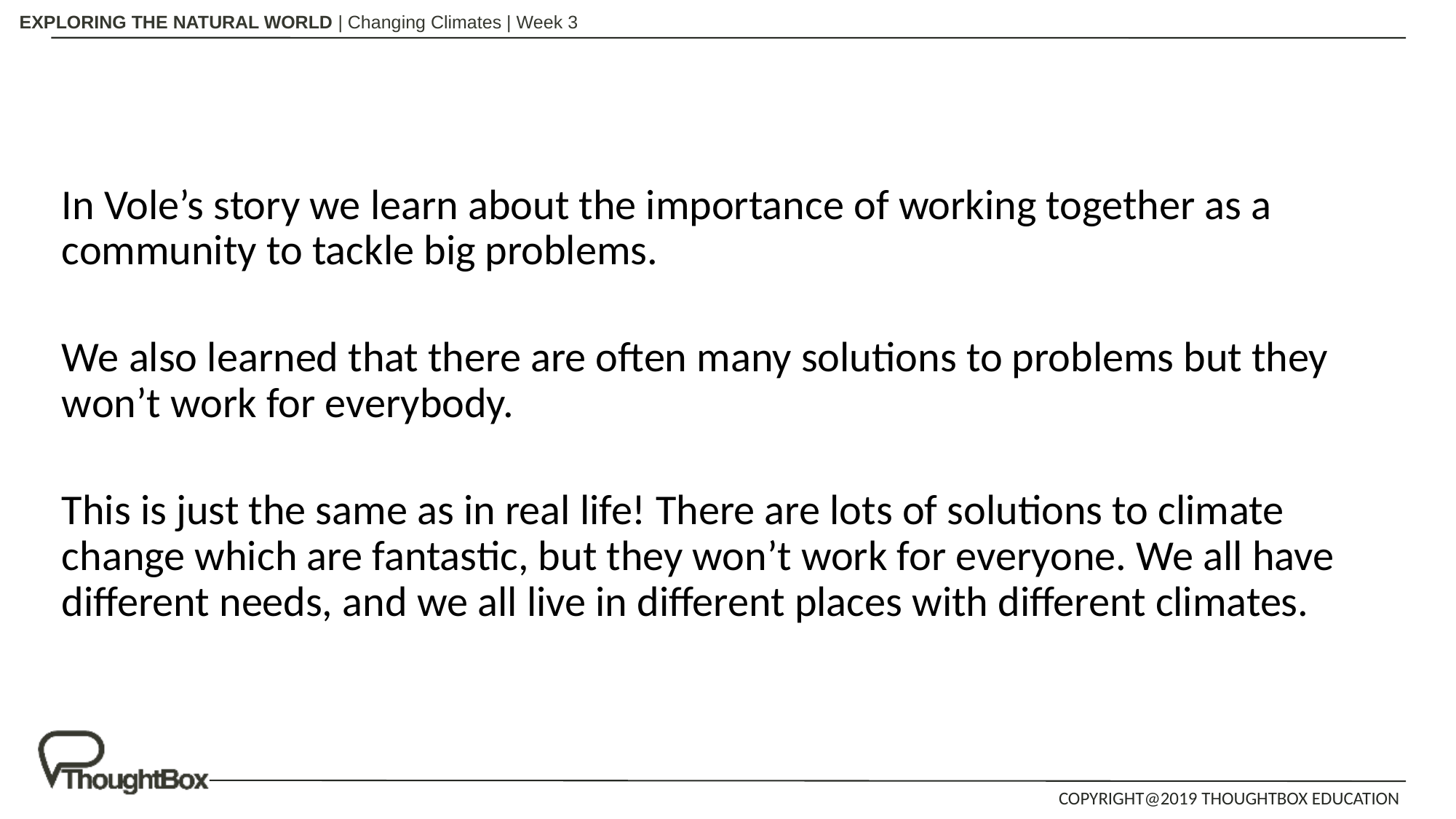

In Vole’s story we learn about the importance of working together as a community to tackle big problems.
We also learned that there are often many solutions to problems but they won’t work for everybody.
This is just the same as in real life! There are lots of solutions to climate change which are fantastic, but they won’t work for everyone. We all have different needs, and we all live in different places with different climates.